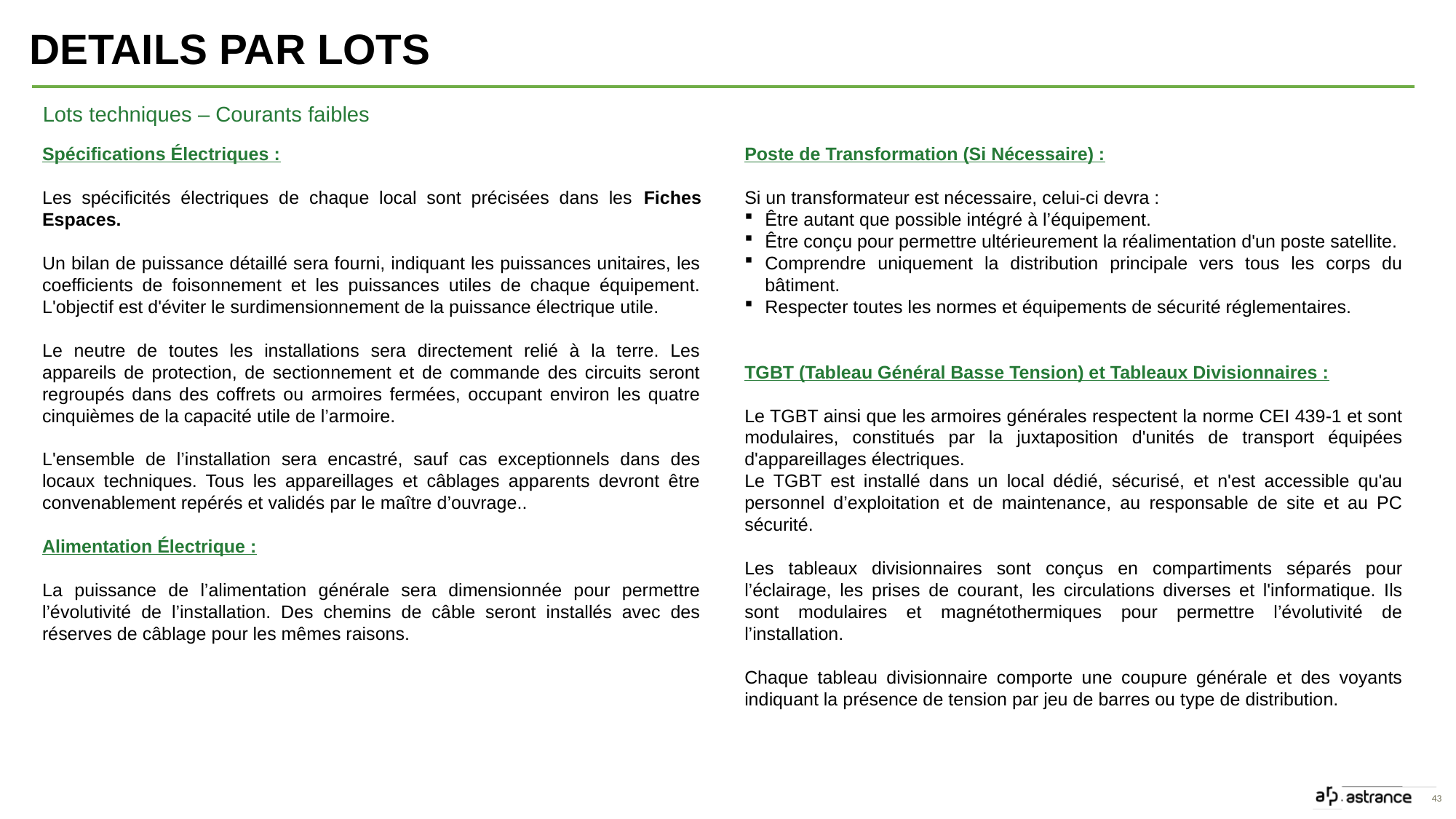

Details par lots
Lots techniques – Courants faibles
Spécifications Électriques :

Les spécificités électriques de chaque local sont précisées dans les Fiches Espaces.

Un bilan de puissance détaillé sera fourni, indiquant les puissances unitaires, les coefficients de foisonnement et les puissances utiles de chaque équipement. L'objectif est d'éviter le surdimensionnement de la puissance électrique utile.

Le neutre de toutes les installations sera directement relié à la terre. Les appareils de protection, de sectionnement et de commande des circuits seront regroupés dans des coffrets ou armoires fermées, occupant environ les quatre cinquièmes de la capacité utile de l’armoire.

L'ensemble de l’installation sera encastré, sauf cas exceptionnels dans des locaux techniques. Tous les appareillages et câblages apparents devront être convenablement repérés et validés par le maître d’ouvrage..

Alimentation Électrique :

La puissance de l’alimentation générale sera dimensionnée pour permettre l’évolutivité de l’installation. Des chemins de câble seront installés avec des réserves de câblage pour les mêmes raisons.

Poste de Transformation (Si Nécessaire) :

Si un transformateur est nécessaire, celui-ci devra :
Être autant que possible intégré à l’équipement.
Être conçu pour permettre ultérieurement la réalimentation d'un poste satellite.
Comprendre uniquement la distribution principale vers tous les corps du bâtiment.
Respecter toutes les normes et équipements de sécurité réglementaires.

TGBT (Tableau Général Basse Tension) et Tableaux Divisionnaires :

Le TGBT ainsi que les armoires générales respectent la norme CEI 439-1 et sont modulaires, constitués par la juxtaposition d'unités de transport équipées d'appareillages électriques.
Le TGBT est installé dans un local dédié, sécurisé, et n'est accessible qu'au personnel d’exploitation et de maintenance, au responsable de site et au PC sécurité.

Les tableaux divisionnaires sont conçus en compartiments séparés pour l’éclairage, les prises de courant, les circulations diverses et l'informatique. Ils sont modulaires et magnétothermiques pour permettre l’évolutivité de l’installation.

Chaque tableau divisionnaire comporte une coupure générale et des voyants indiquant la présence de tension par jeu de barres ou type de distribution.
43